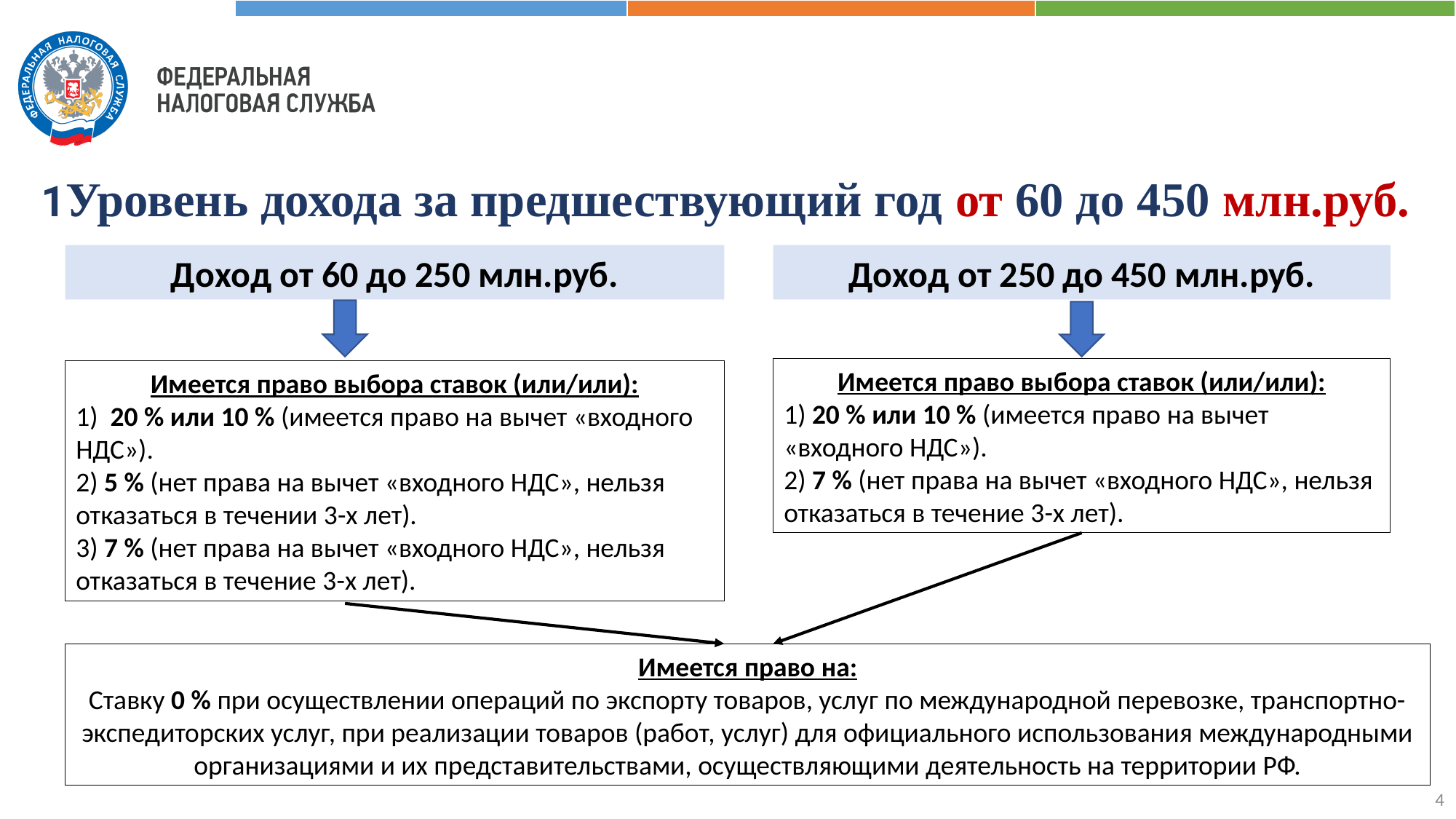

1Уровень дохода за предшествующий год от 60 до 450 млн.руб.
Доход от 60 до 250 млн.руб.
Доход от 250 до 450 млн.руб.

Имеется право выбора ставок (или/или):
1) 20 % или 10 % (имеется право на вычет «входного НДС»).
2) 7 % (нет права на вычет «входного НДС», нельзя отказаться в течение 3-х лет).
Имеется право выбора ставок (или/или):
1)  20 % или 10 % (имеется право на вычет «входного НДС»).
2) 5 % (нет права на вычет «входного НДС», нельзя отказаться в течении 3-х лет).
3) 7 % (нет права на вычет «входного НДС», нельзя отказаться в течение 3-х лет).
Имеется право на:
Ставку 0 % при осуществлении операций по экспорту товаров, услуг по международной перевозке, транспортно-экспедиторских услуг, при реализации товаров (работ, услуг) для официального использования международными организациями и их представительствами, осуществляющими деятельность на территории РФ.
4